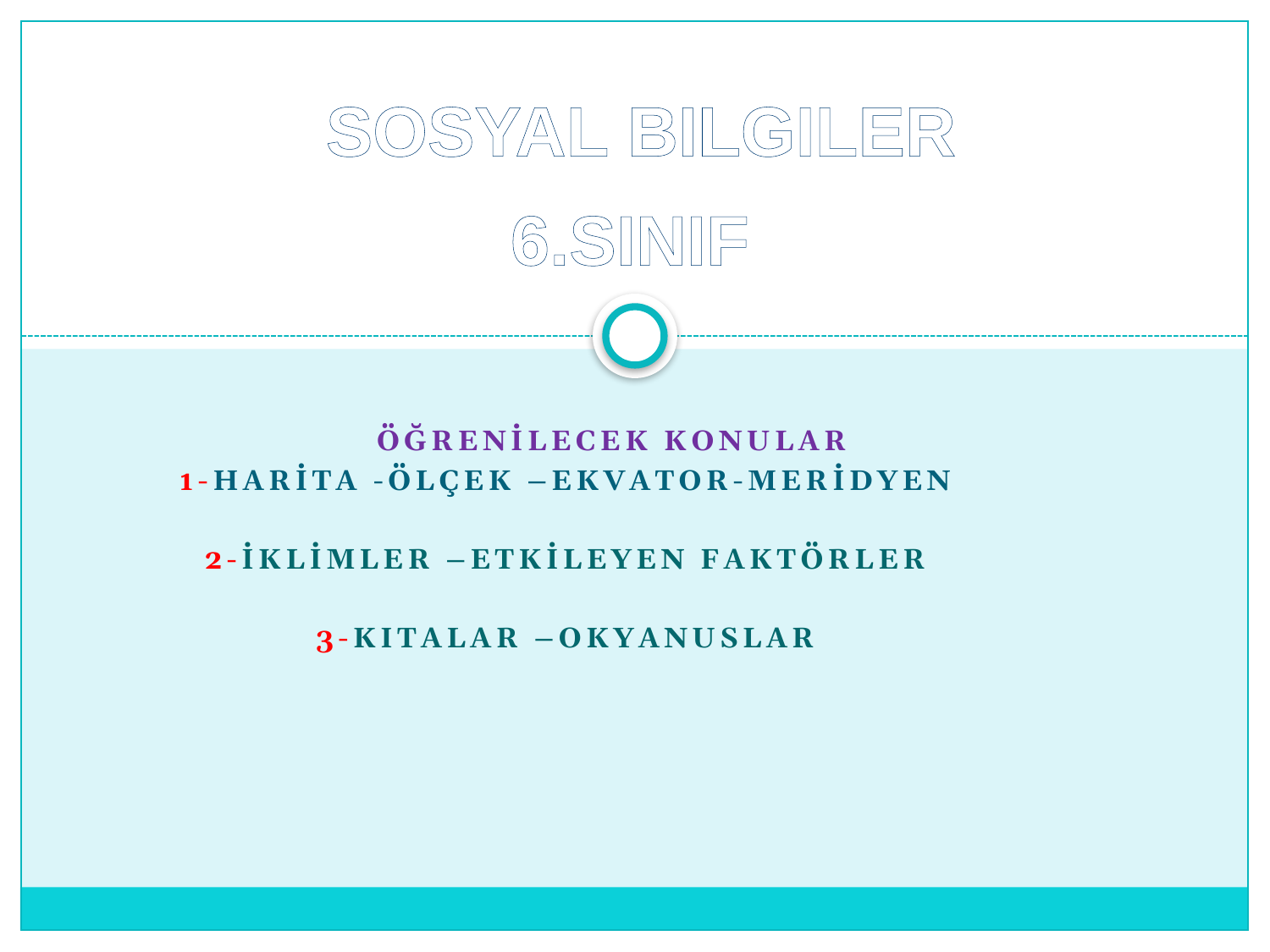

SOSYAL BILGILER
6.SINIF
        ÖĞRENİLECEK KONULAR
1-HARİTA -ÖLÇEK –EKVATOR-MERİDYEN

2-İKLİMLER –ETKİLEYEN FAKTÖRLER

3-KITALAR –OKYANUSLAR